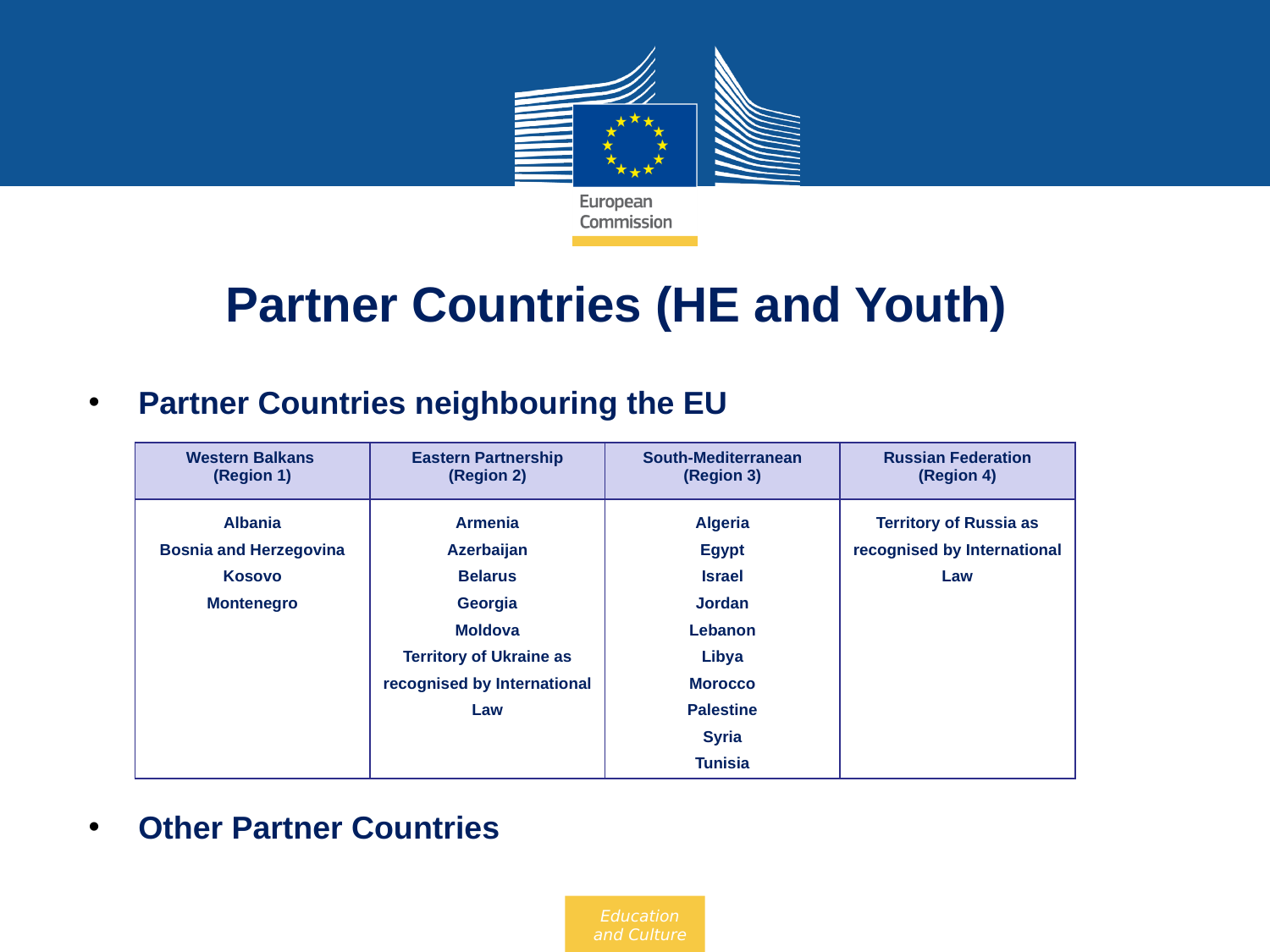

# Partner Countries (HE and Youth)
Partner Countries neighbouring the EU

Other Partner Countries
| Western Balkans (Region 1) | Eastern Partnership (Region 2) | South-Mediterranean (Region 3) | Russian Federation (Region 4) |
| --- | --- | --- | --- |
| Albania Bosnia and Herzegovina Kosovo Montenegro | Armenia Azerbaijan Belarus Georgia Moldova Territory of Ukraine as recognised by International Law | Algeria Egypt Israel Jordan Lebanon Libya Morocco Palestine Syria Tunisia | Territory of Russia as recognised by International Law |